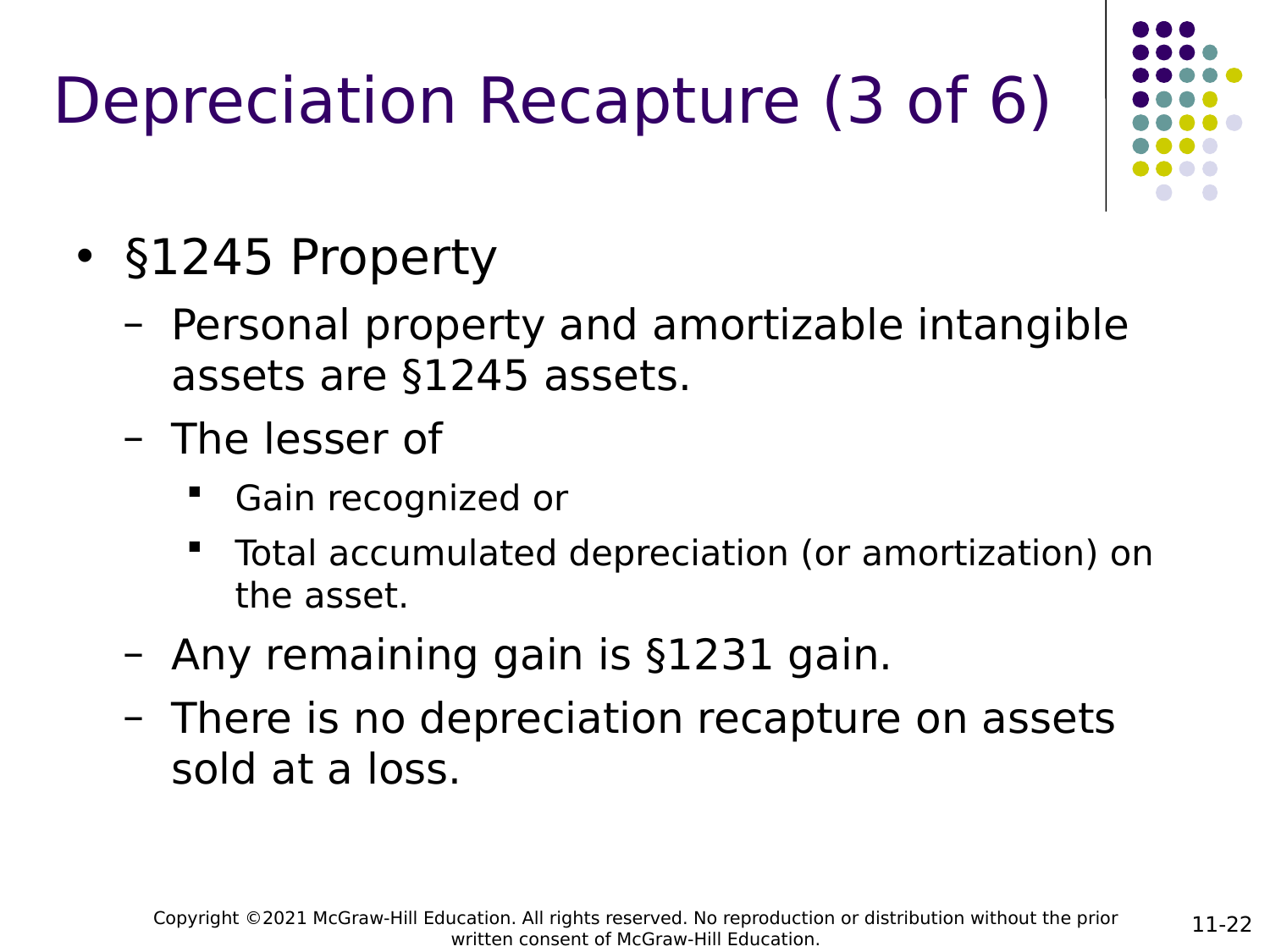

# Depreciation Recapture (3 of 6)
§1245 Property
Personal property and amortizable intangible assets are §1245 assets.
The lesser of
Gain recognized or
Total accumulated depreciation (or amortization) on the asset.
Any remaining gain is §1231 gain.
There is no depreciation recapture on assets sold at a loss.
11-22